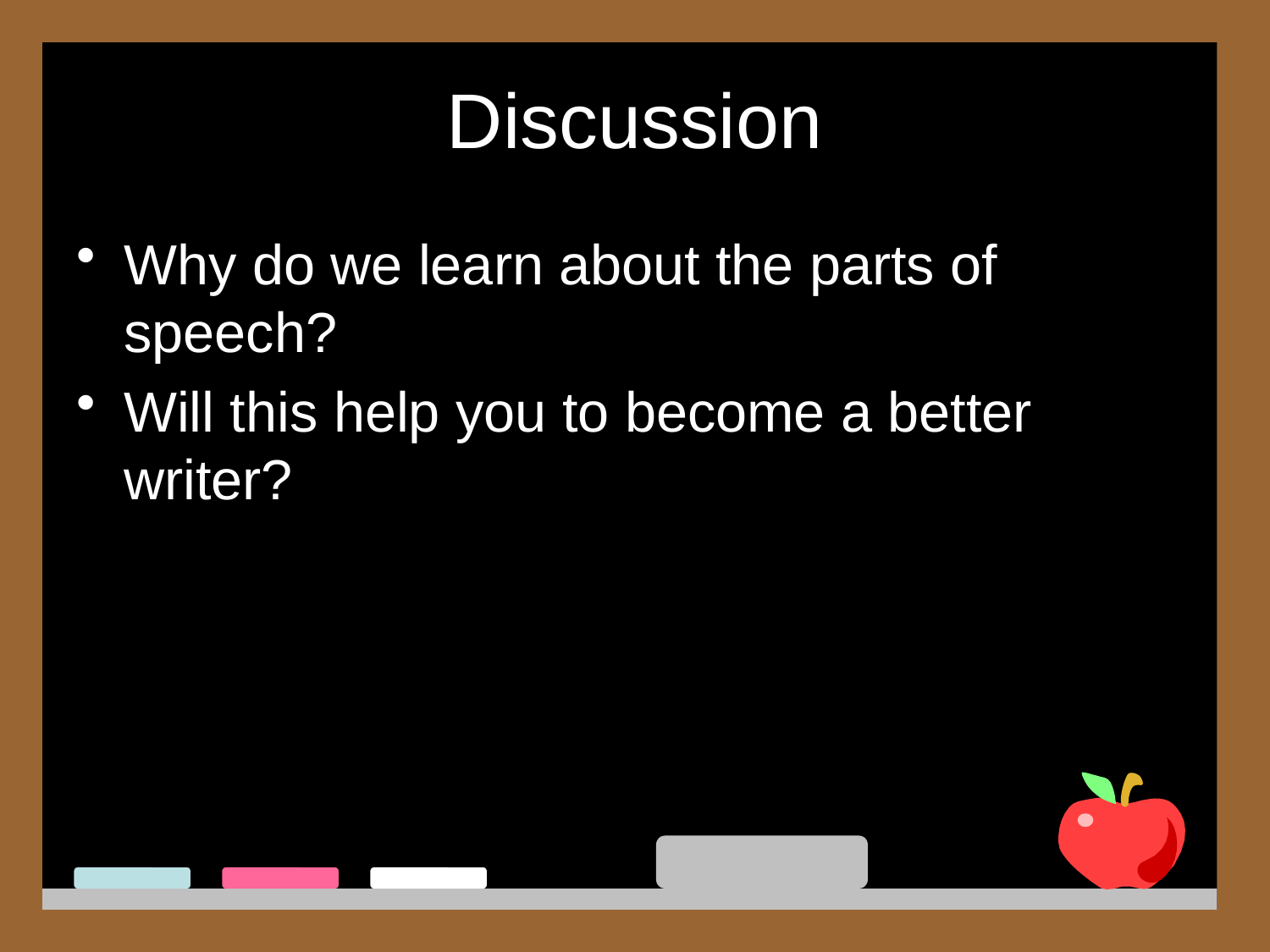

# Discussion
Why do we learn about the parts of speech?
Will this help you to become a better writer?